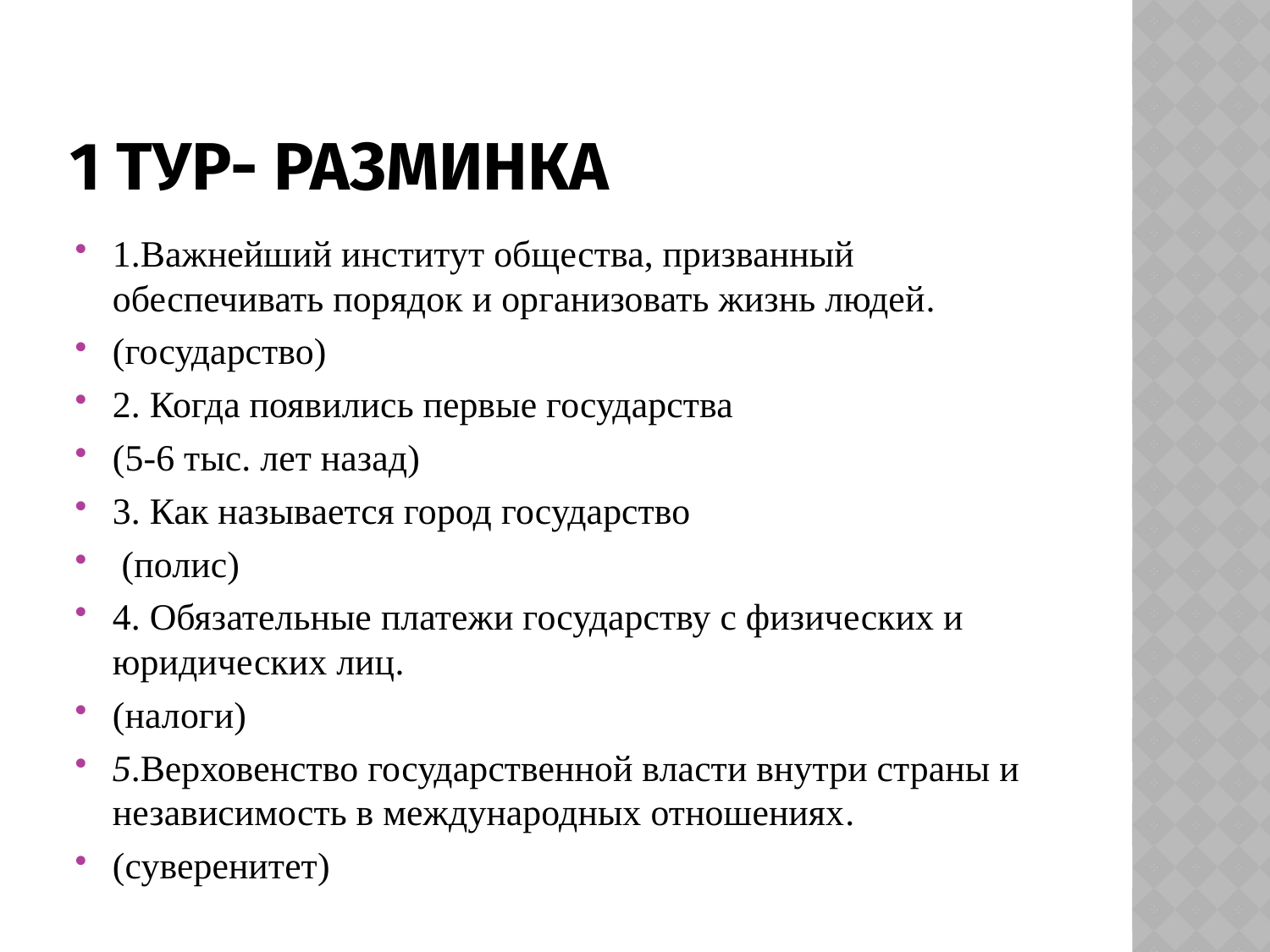

# 1 тур- разминка
1.Важнейший институт общества, призванный обеспечивать порядок и организовать жизнь людей.
(государство)
2. Когда появились первые государства
(5-6 тыс. лет назад)
3. Как называется город государство
 (полис)
4. Обязательные платежи государству с физических и юридических лиц.
(налоги)
5.Верховенство государственной власти внутри страны и независимость в международных отношениях.
(суверенитет)